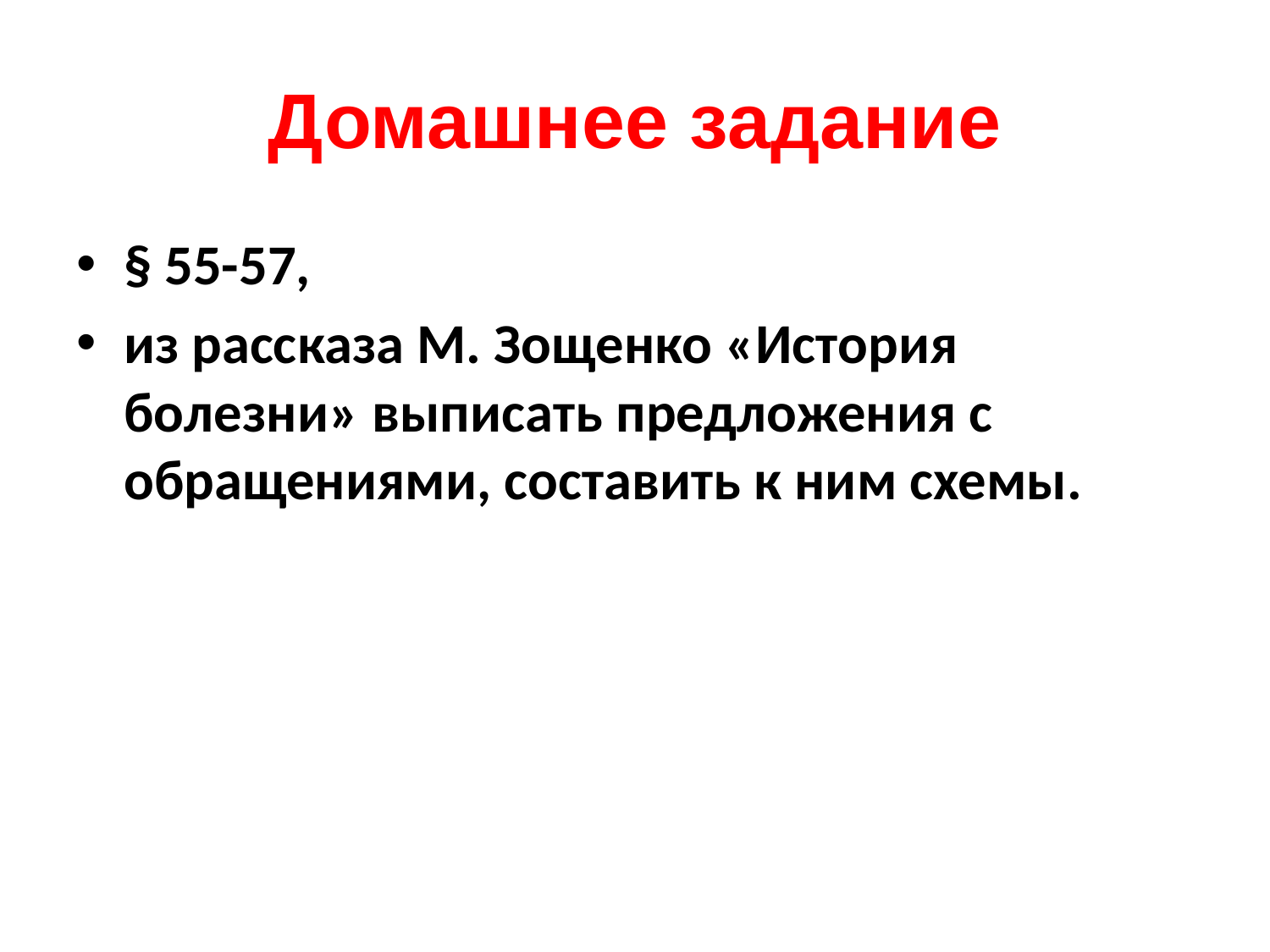

# Домашнее задание
§ 55-57,
из рассказа М. Зощенко «История болезни» выписать предложения с обращениями, составить к ним схемы.